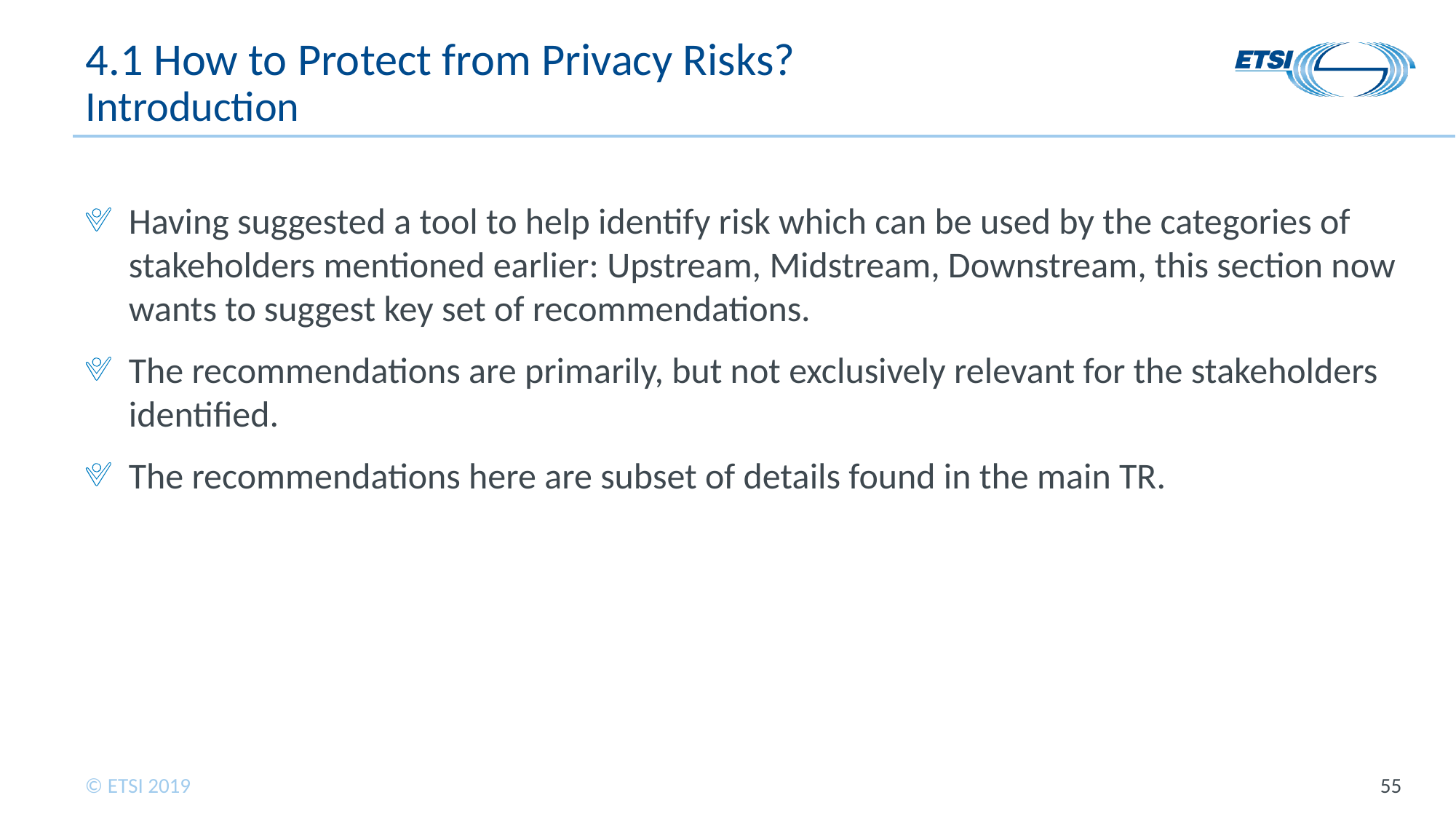

# 4.1 How to Protect from Privacy Risks? Introduction
Having suggested a tool to help identify risk which can be used by the categories of stakeholders mentioned earlier: Upstream, Midstream, Downstream, this section now wants to suggest key set of recommendations.
The recommendations are primarily, but not exclusively relevant for the stakeholders identified.
The recommendations here are subset of details found in the main TR.